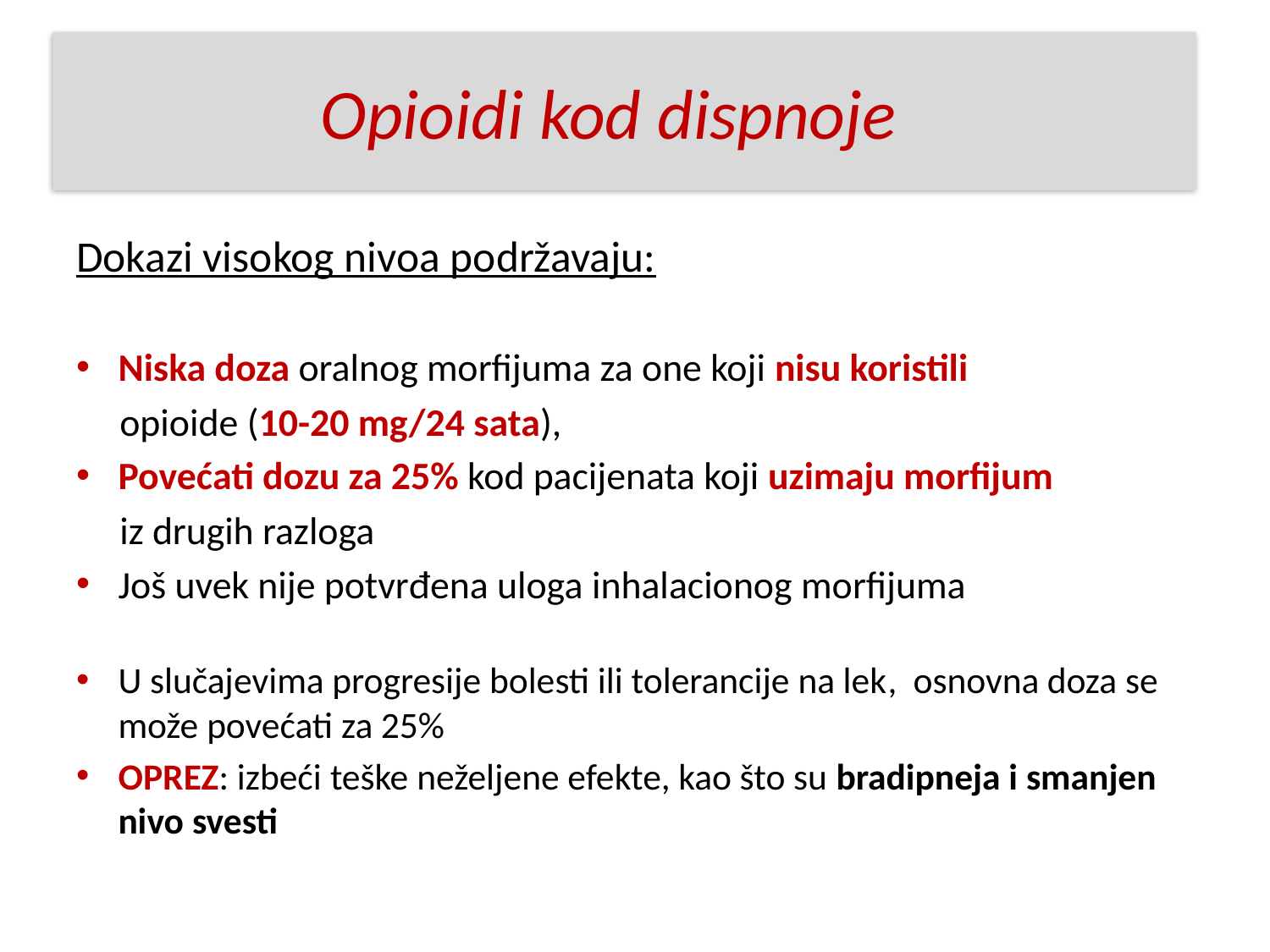

# Opioidi kod dispnoje
Dokazi visokog nivoa podržavaju:

Niska doza oralnog morfijuma za one koji nisu koristili
     opioide (10-20 mg/24 sata),
Povećati dozu za 25% kod pacijenata koji uzimaju morfijum
     iz drugih razloga
Još uvek nije potvrđena uloga inhalacionog morfijuma

U slučajevima progresije bolesti ili tolerancije na lek,  osnovna doza se može povećati za 25%
OPREZ: izbeći teške neželjene efekte, kao što su bradipneja i smanjen nivo svesti